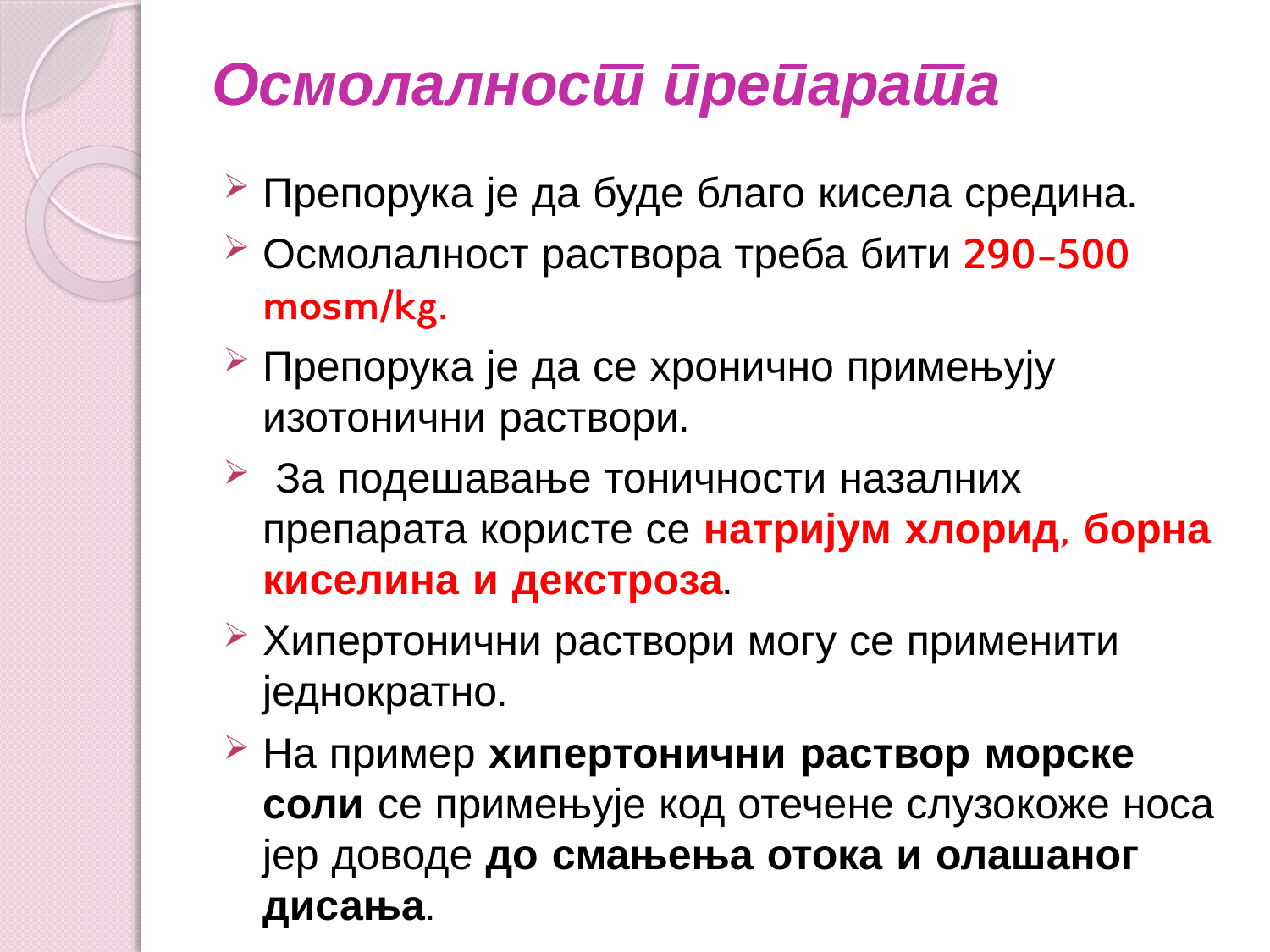

# Осмолалност препарата
Препорука је да буде благо кисела средина.
Осмолалност раствора треба бити 290–500 mosm/kg.
Препорука је да се хронично примењују изотонични раствори.
 За подешавање тоничности назалних препарата користе се натријум хлорид, борна киселина и декстроза.
Хипертонични раствори могу се применити једнократно.
На пример хипертонични раствор морске соли се примењује код отечене слузокоже носа јер доводе до смањења отока и олашаног дисања.